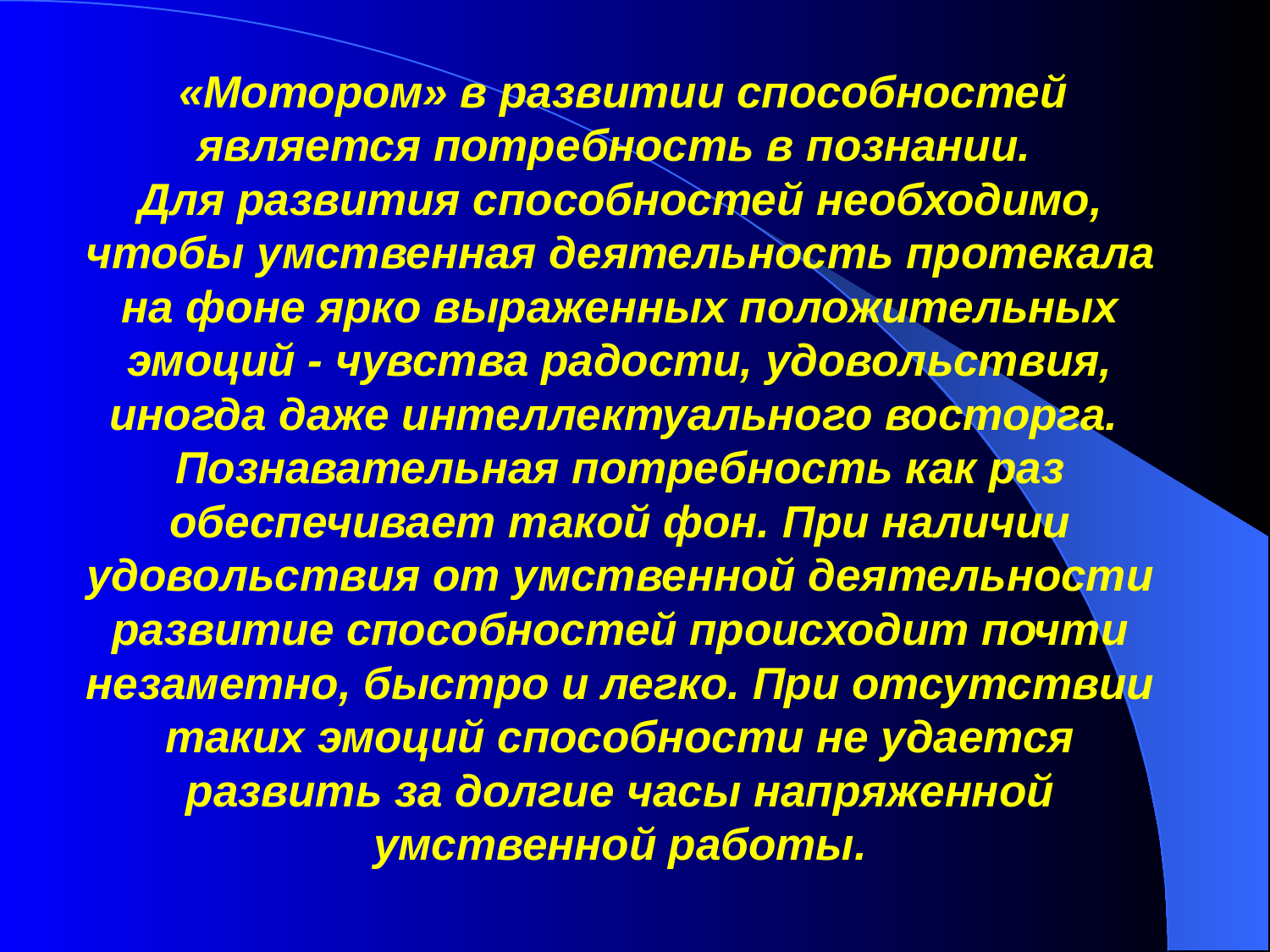

«Мотором» в развитии способностей является потребность в познании.
Для развития способностей необходимо, чтобы умственная деятельность протекала на фоне ярко выраженных положительных эмоций - чувства радости, удовольствия, иногда даже интеллектуального восторга.
Познавательная потребность как раз обеспечивает такой фон. При наличии удовольствия от умственной деятельности развитие способностей происходит почти незаметно, быстро и легко. При отсутствии таких эмоций способности не удается развить за долгие часы напряженной умственной работы.